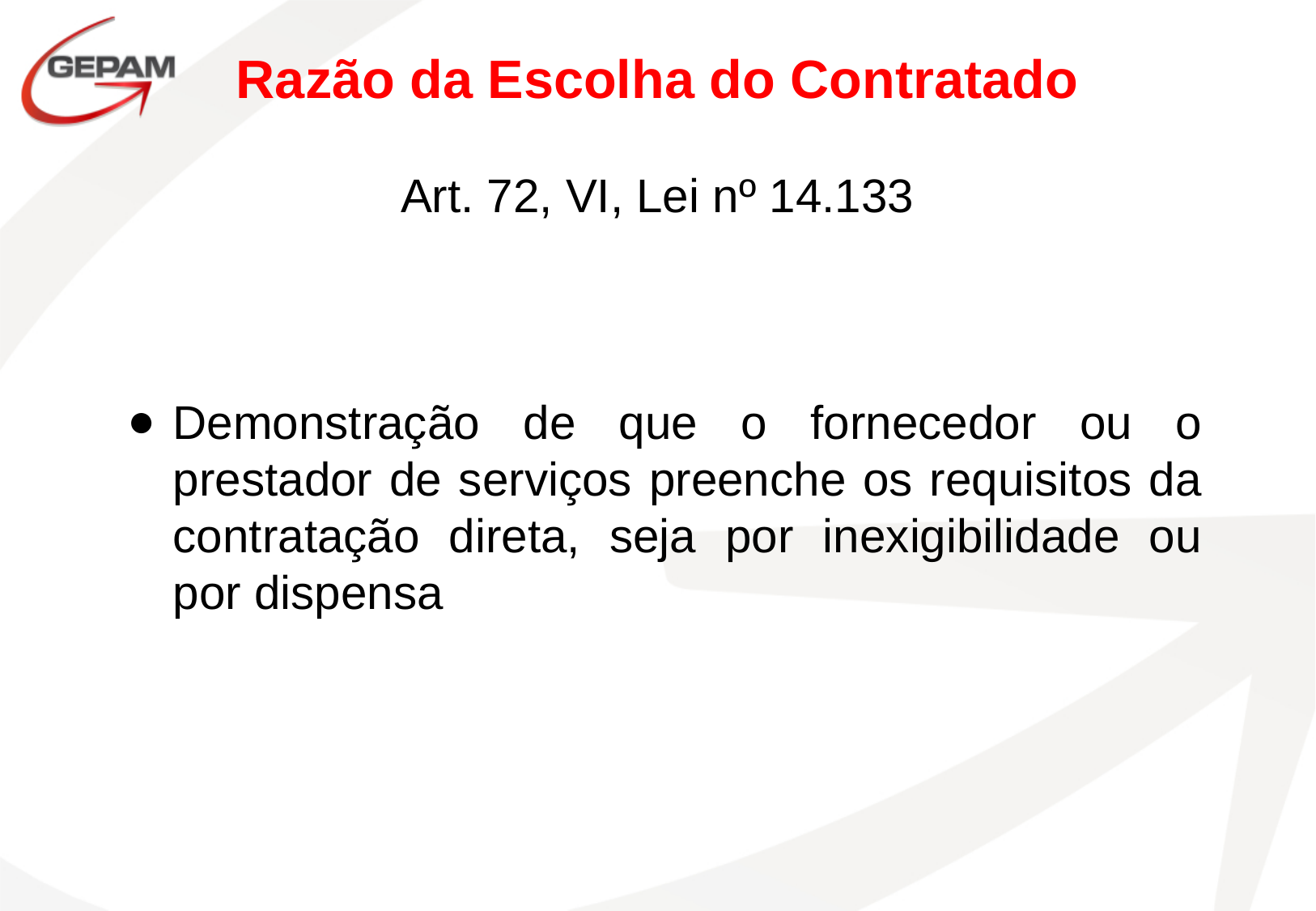

Razão da Escolha do Contratado

Art. 72, VI, Lei nº 14.133

Demonstração de que o fornecedor ou o prestador de serviços preenche os requisitos da contratação direta, seja por inexigibilidade ou por dispensa